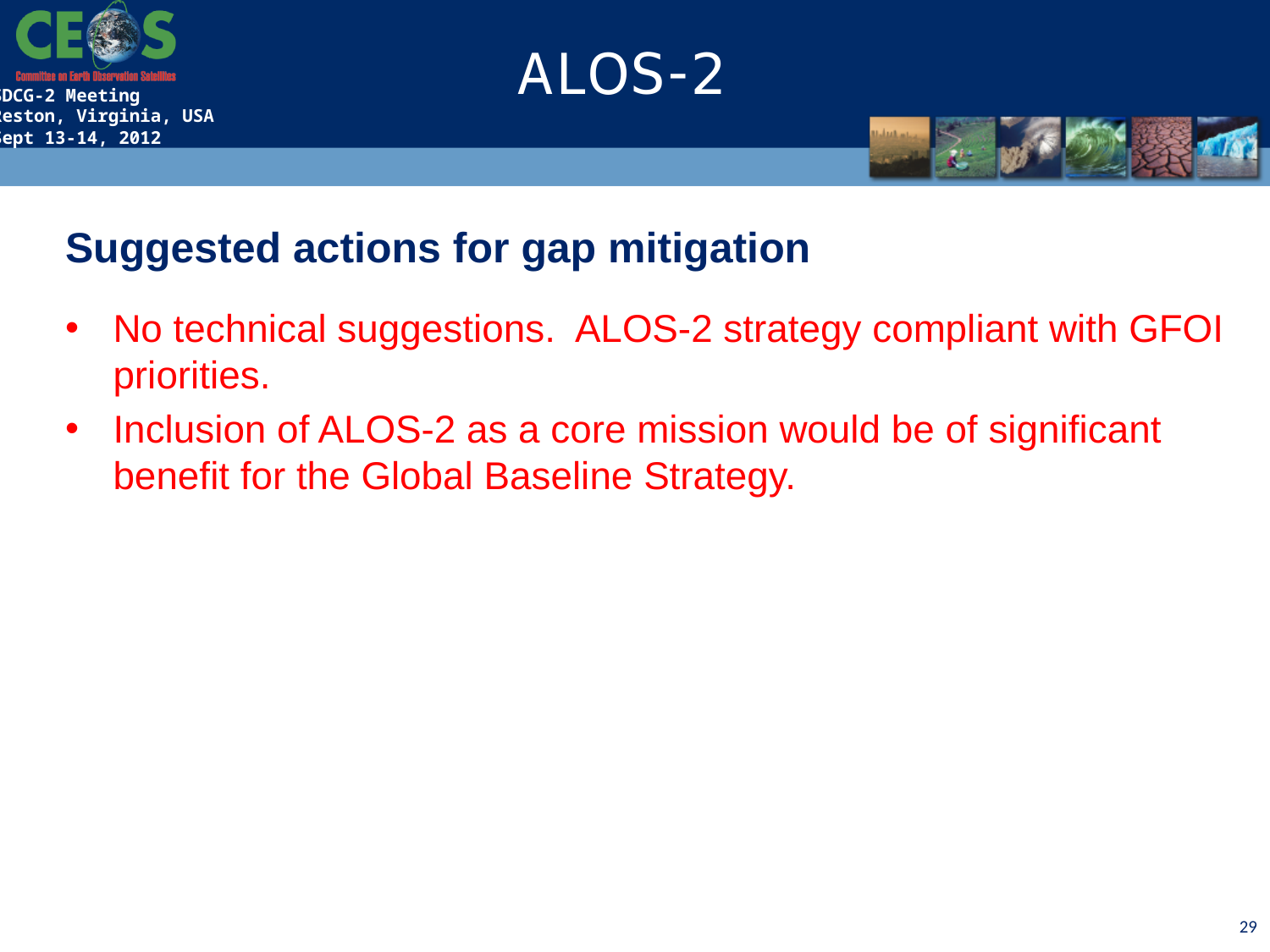

ALOS-2
Suggested actions for gap mitigation

No technical suggestions.  ALOS-2 strategy compliant with GFOI priorities.
Inclusion of ALOS-2 as a core mission would be of significant benefit for the Global Baseline Strategy.
29